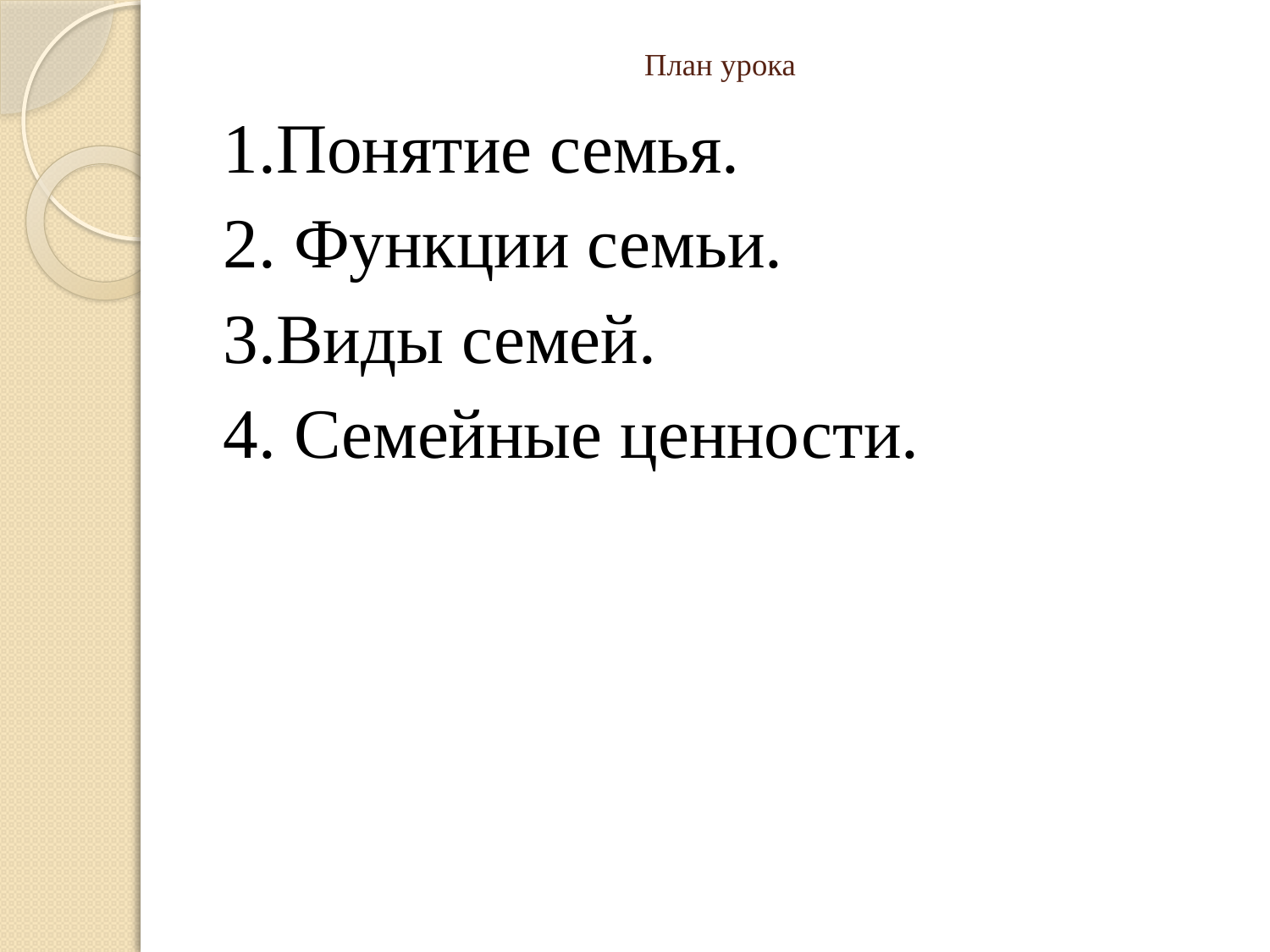

# План урока
1.Понятие семья.
2. Функции семьи.
3.Виды семей.
4. Семейные ценности.